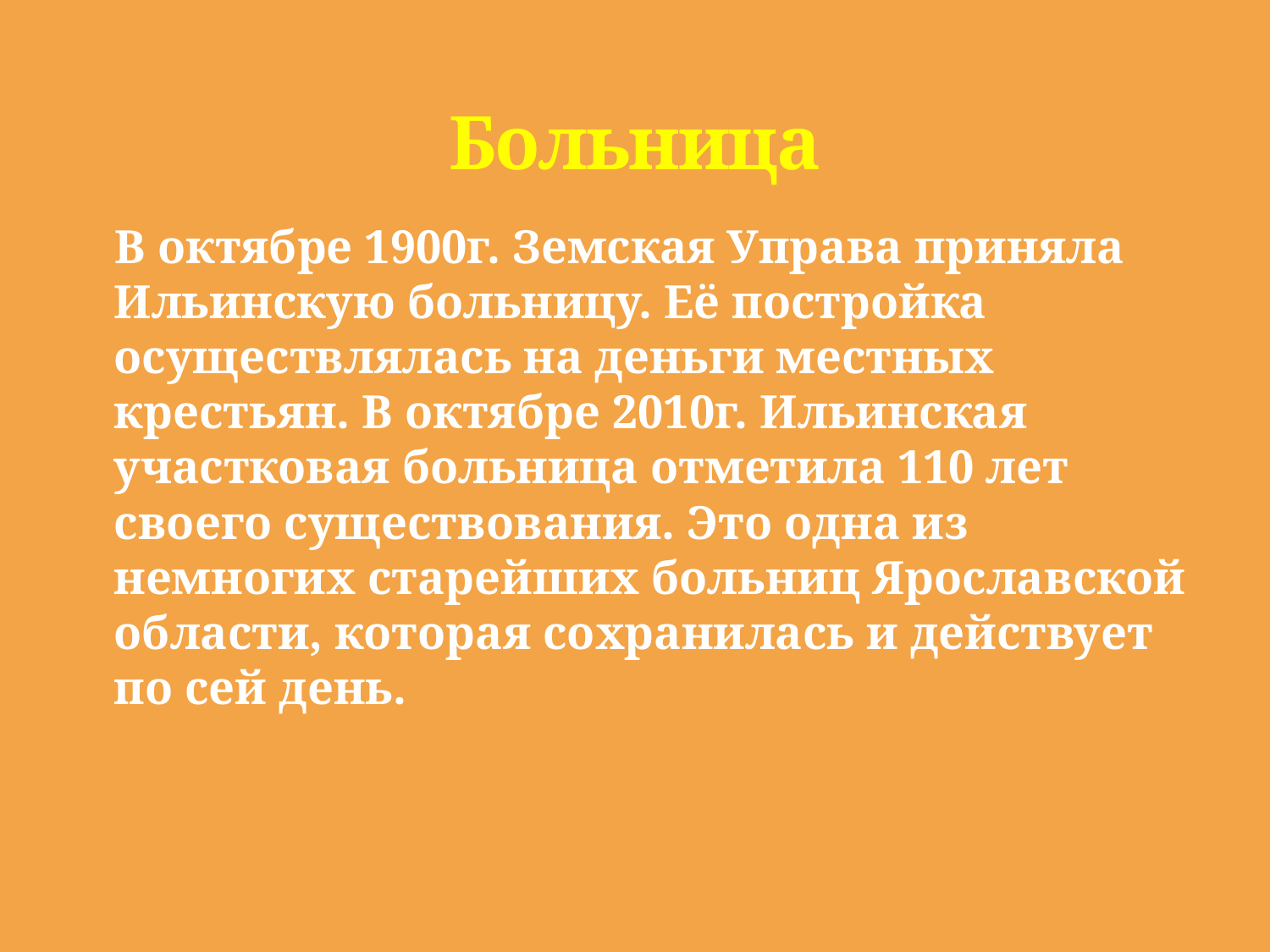

# Больница
В октябре 1900г. Земская Управа приняла Ильинскую больницу. Её постройка осуществлялась на деньги местных крестьян. В октябре 2010г. Ильинская участковая больница отметила 110 лет своего существования. Это одна из немногих старейших больниц Ярославской области, которая сохранилась и действует по сей день.